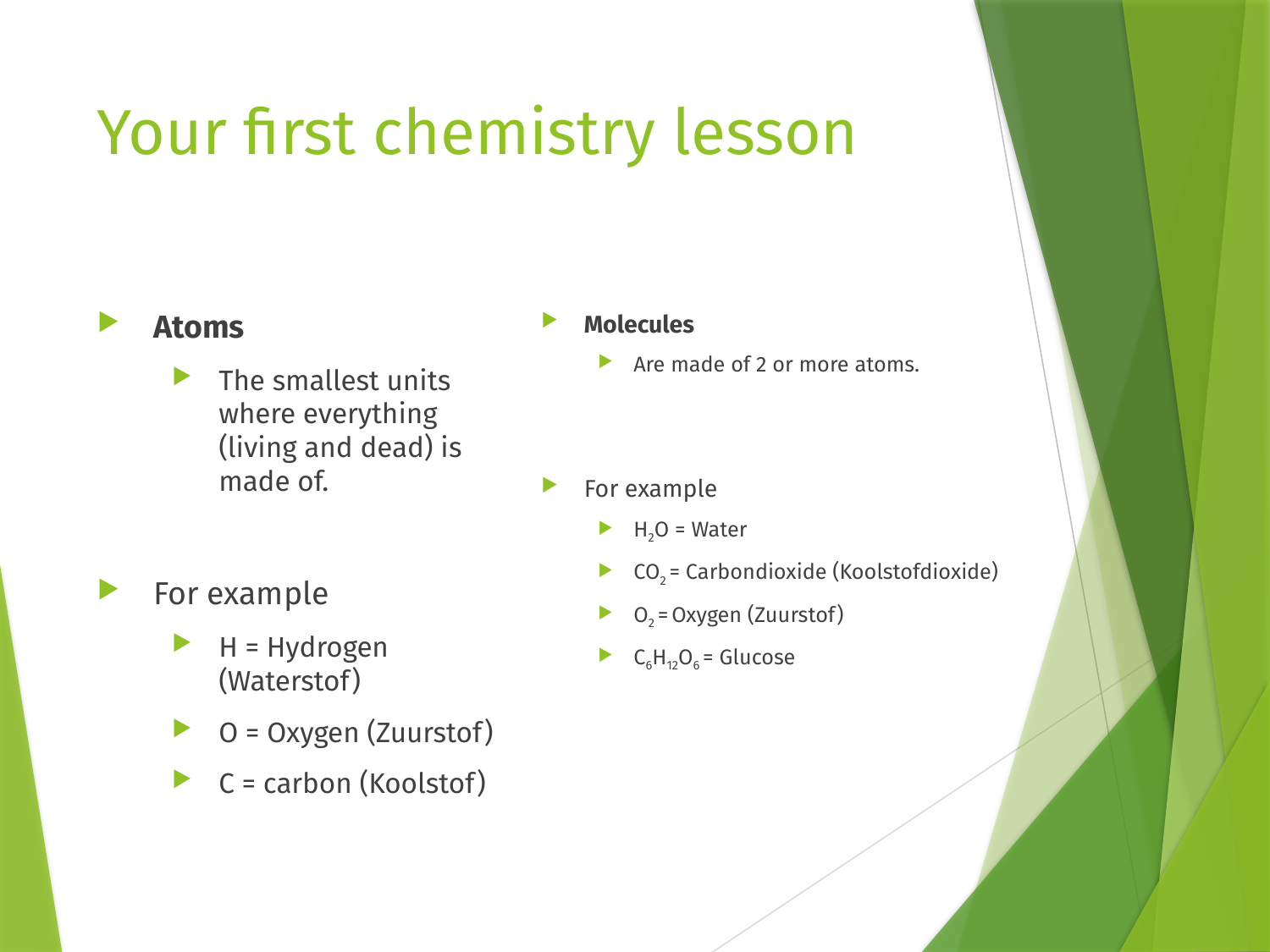

# Your first chemistry lesson
Atoms
The smallest units where everything (living and dead) is made of.

For example
H = Hydrogen (Waterstof)
O = Oxygen (Zuurstof)
C = carbon (Koolstof)
Molecules
Are made of 2 or more atoms.

For example
H2O = Water
CO2 = Carbondioxide (Koolstofdioxide)
O2 = Oxygen (Zuurstof)
C6H12O6 = Glucose